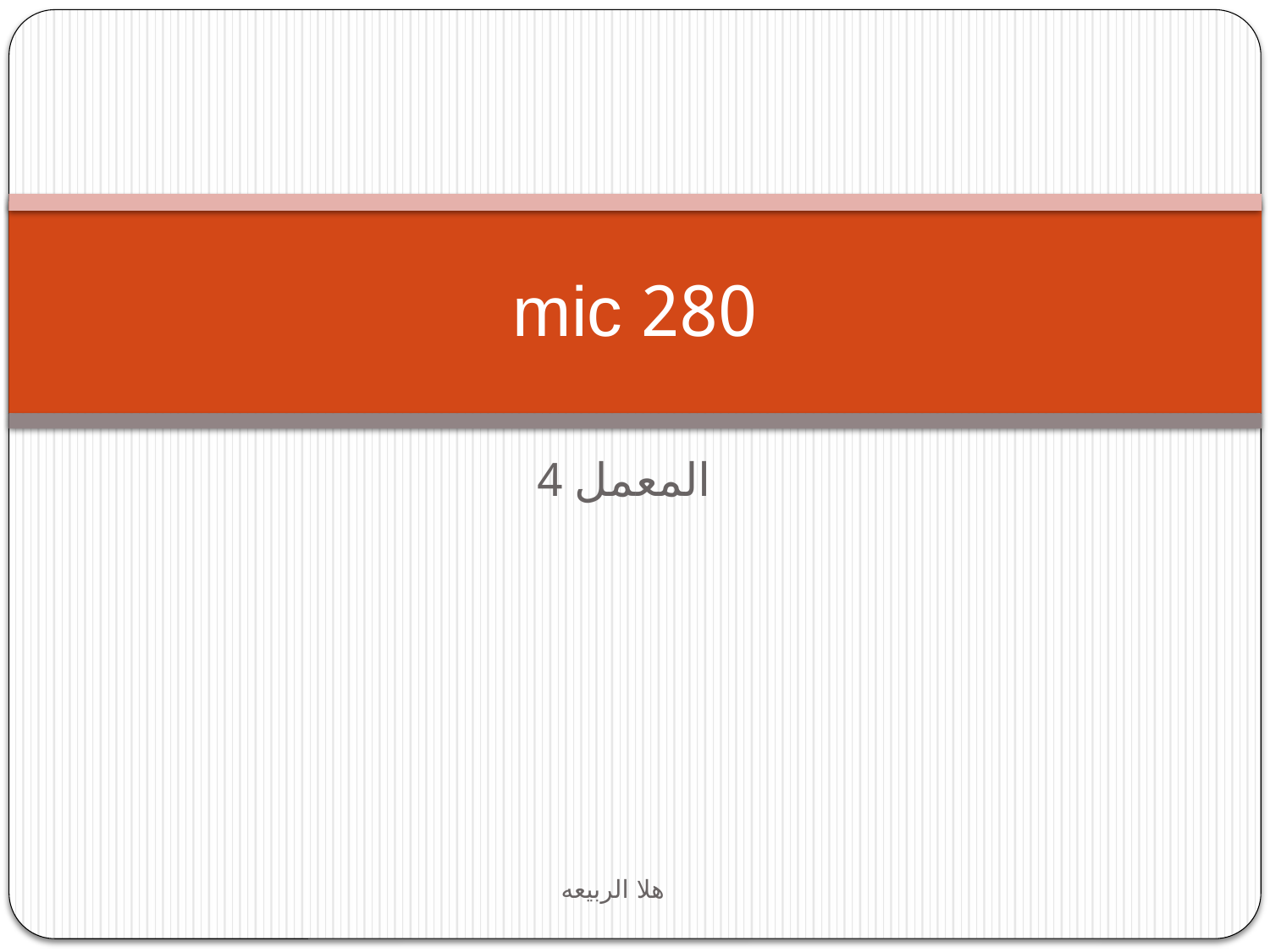

# 280 mic
المعمل 4

هلا الربيعه